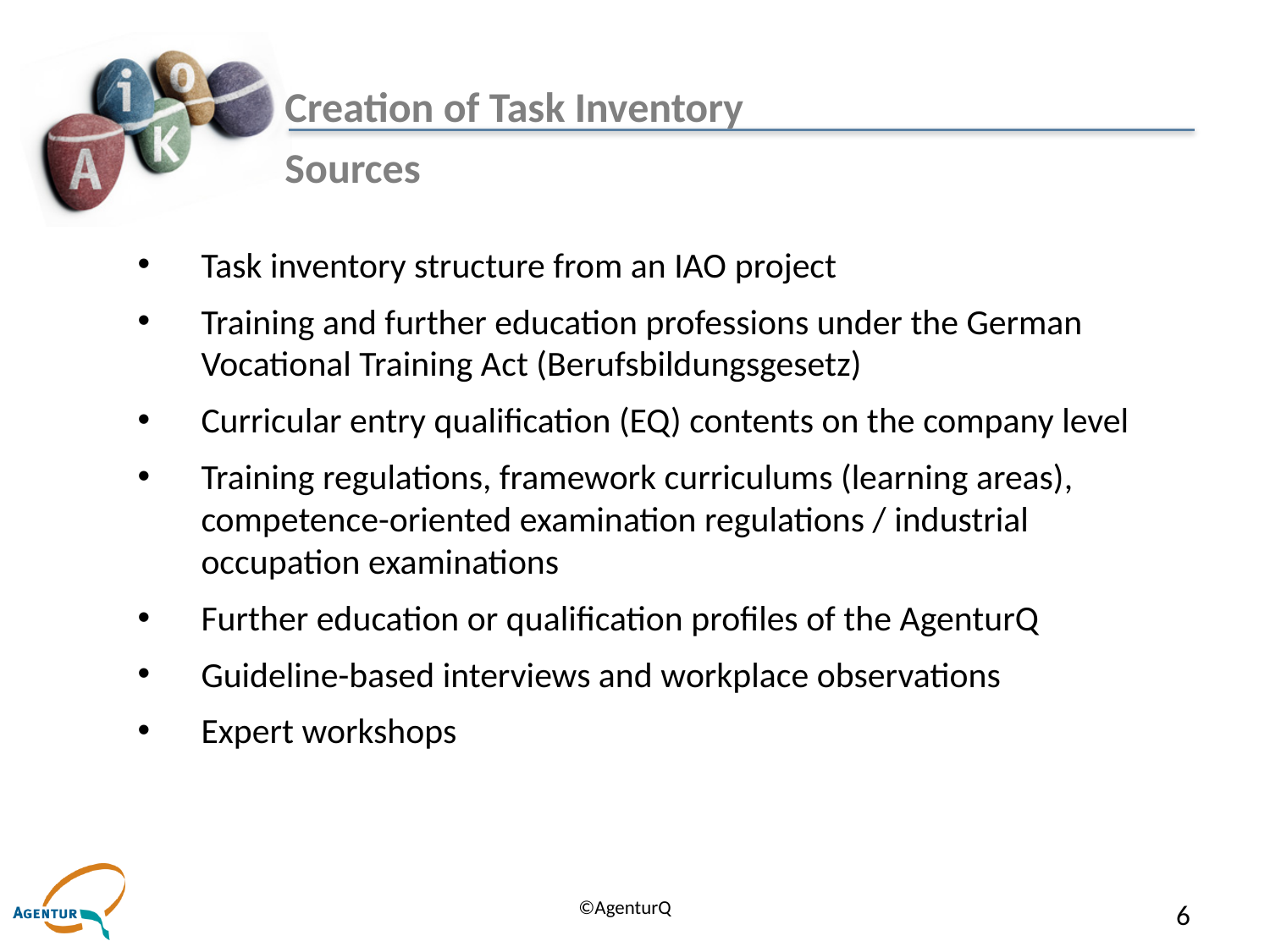

# Creation of Task Inventory Sources
Task inventory structure from an IAO project
Training and further education professions under the German Vocational Training Act (Berufsbildungsgesetz)
Curricular entry qualification (EQ) contents on the company level
Training regulations, framework curriculums (learning areas), competence-oriented examination regulations / industrial occupation examinations
Further education or qualification profiles of the AgenturQ
Guideline-based interviews and workplace observations
Expert workshops
6